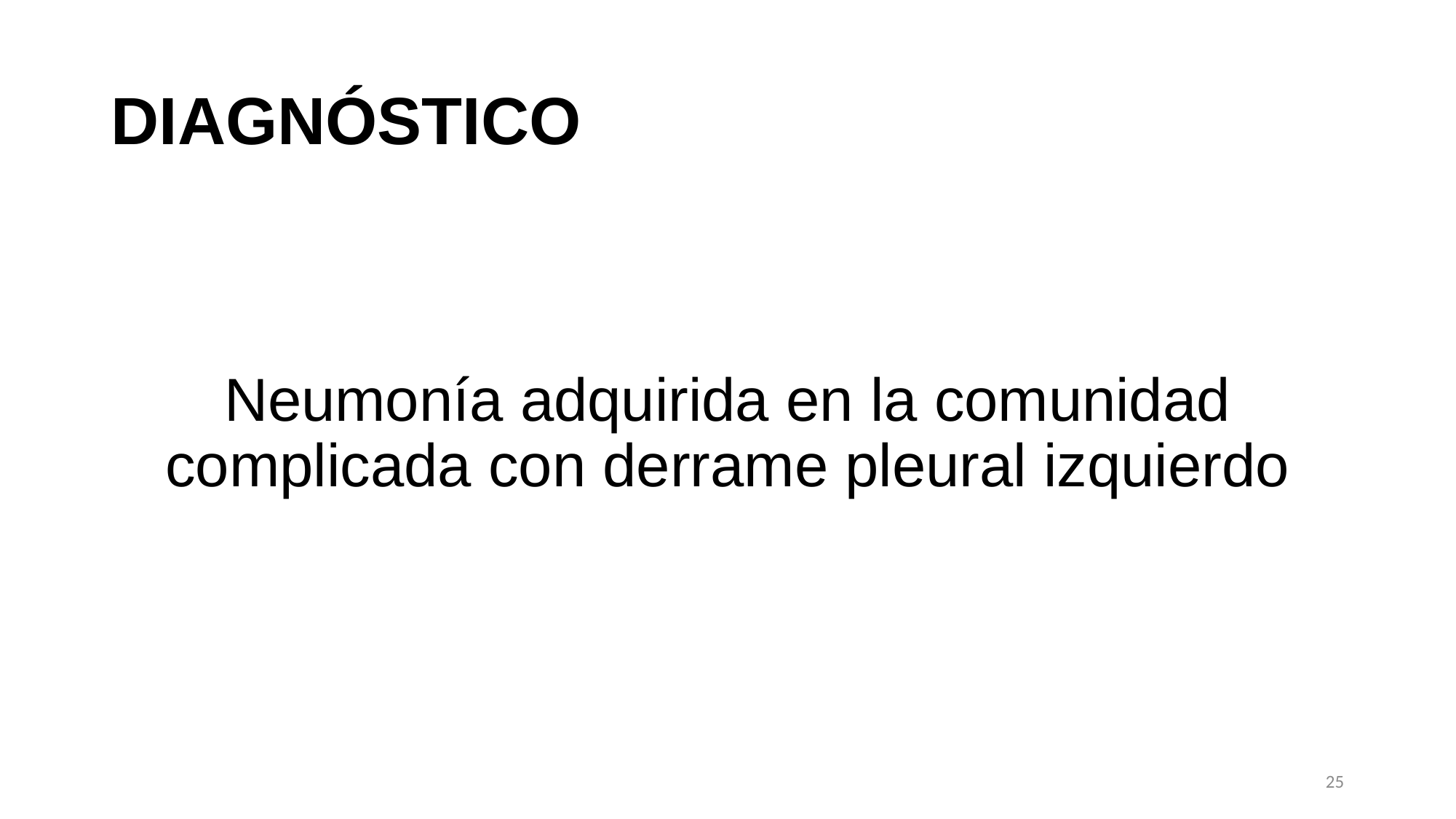

# DIAGNÓSTICO
Neumonía adquirida en la comunidad complicada con derrame pleural izquierdo

25